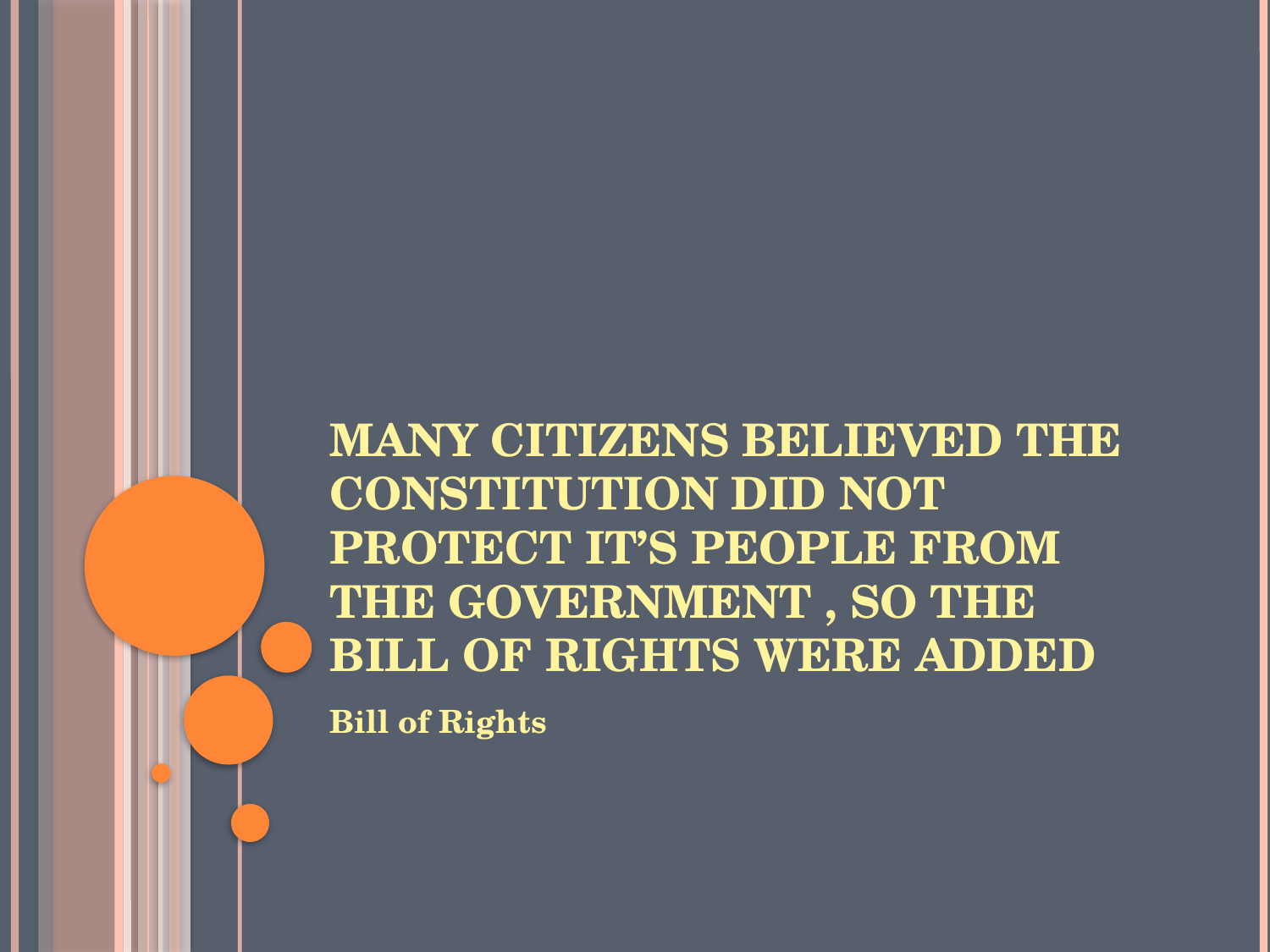

# Many citizens believed the constitution did not protect it’s people from the Government , so the Bill of Rights were added
Bill of Rights